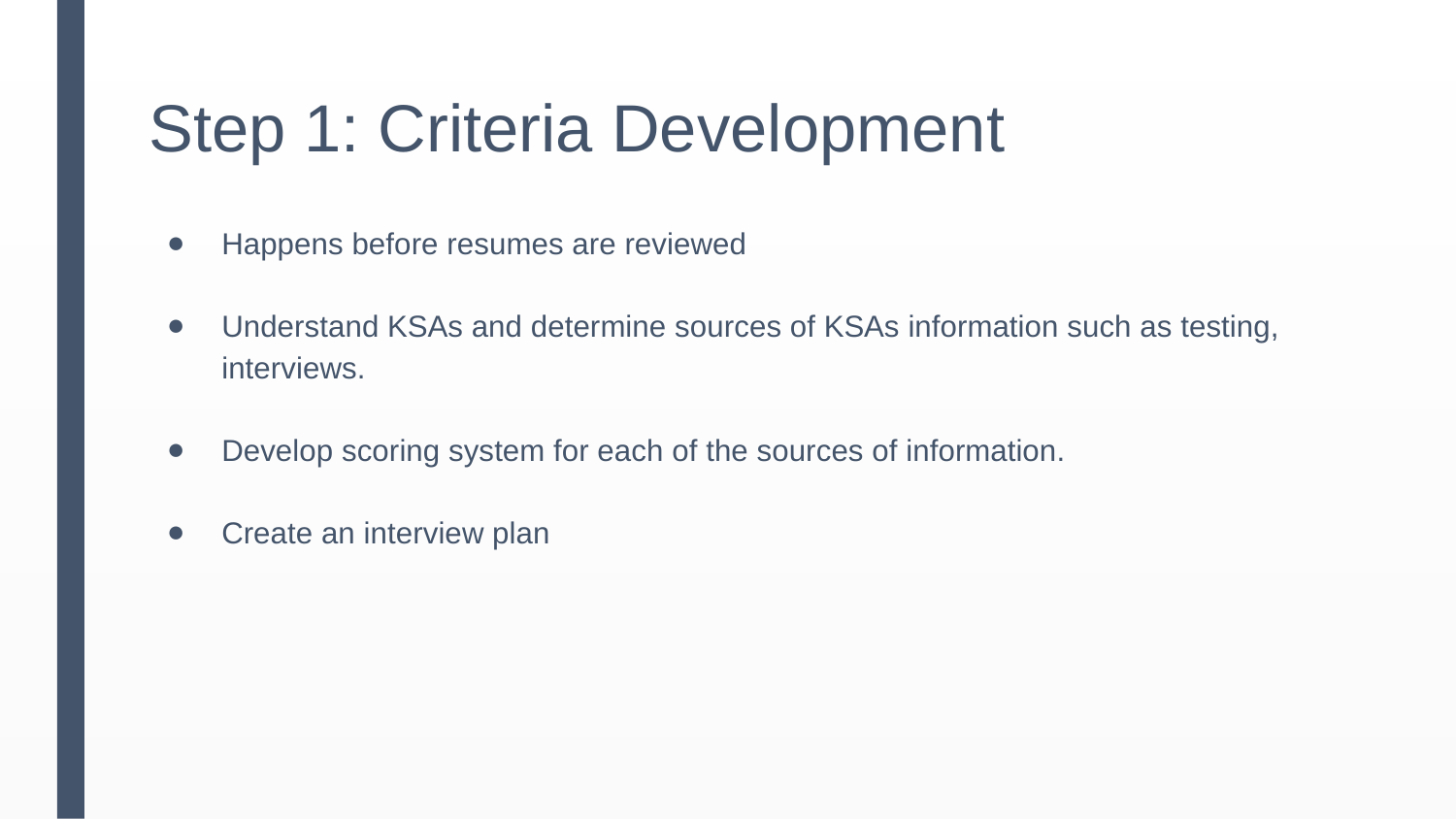

# Step 1: Criteria Development
Happens before resumes are reviewed

Understand KSAs and determine sources of KSAs information such as testing, interviews.

Develop scoring system for each of the sources of information.

Create an interview plan